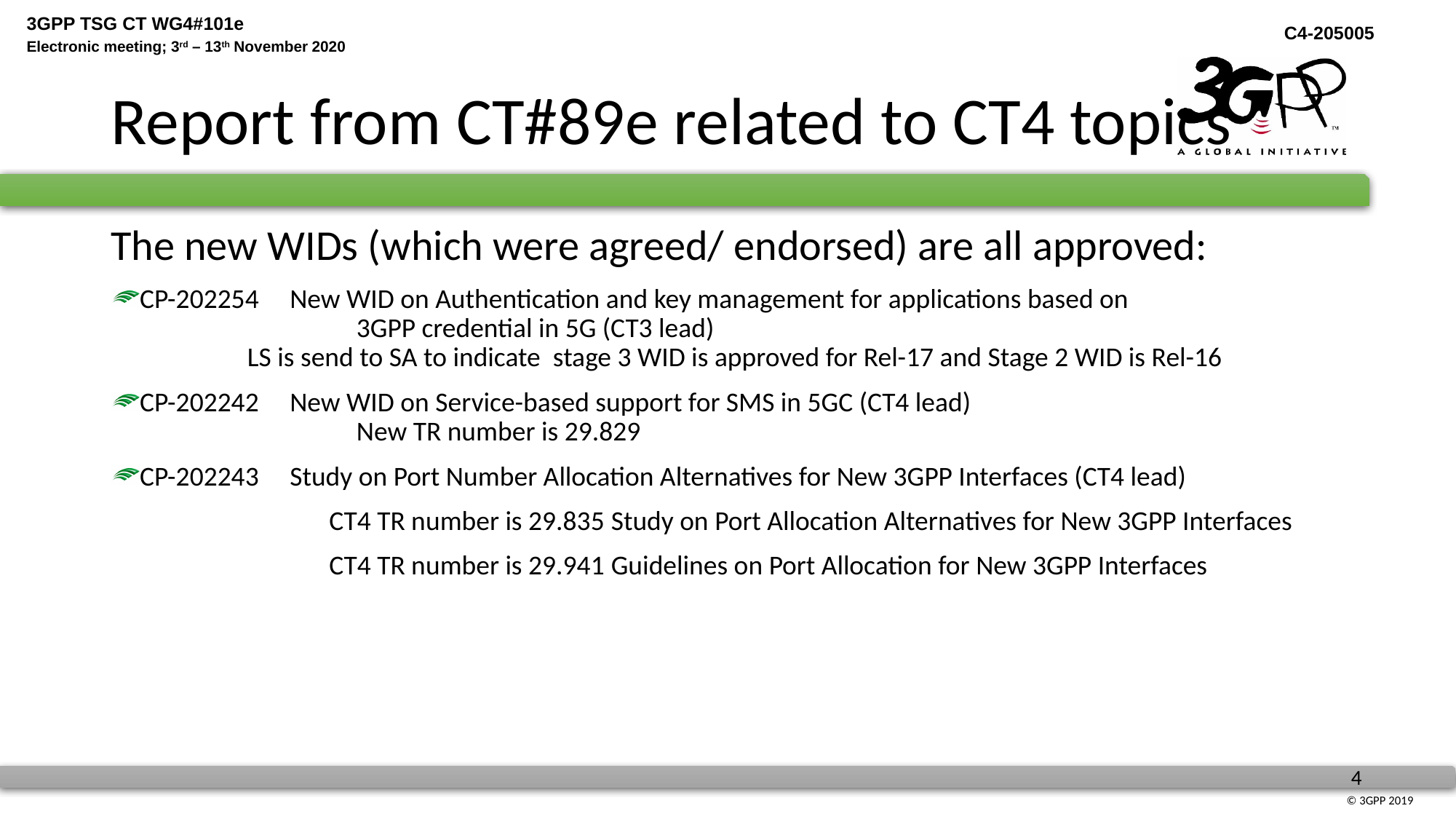

# Report from CT#89e related to CT4 topics
The new WIDs (which were agreed/ endorsed) are all approved:
CP-202254     New WID on Authentication and key management for applications based on
		3GPP credential in 5G (CT3 lead)
	LS is send to SA to indicate  stage 3 WID is approved for Rel-17 and Stage 2 WID is Rel-16
CP-202242     New WID on Service-based support for SMS in 5GC (CT4 lead) 
		New TR number is 29.829
CP-202243     Study on Port Number Allocation Alternatives for New 3GPP Interfaces (CT4 lead)
                          	CT4 TR number is 29.835 Study on Port Allocation Alternatives for New 3GPP Interfaces
 		CT4 TR number is 29.941 Guidelines on Port Allocation for New 3GPP Interfaces